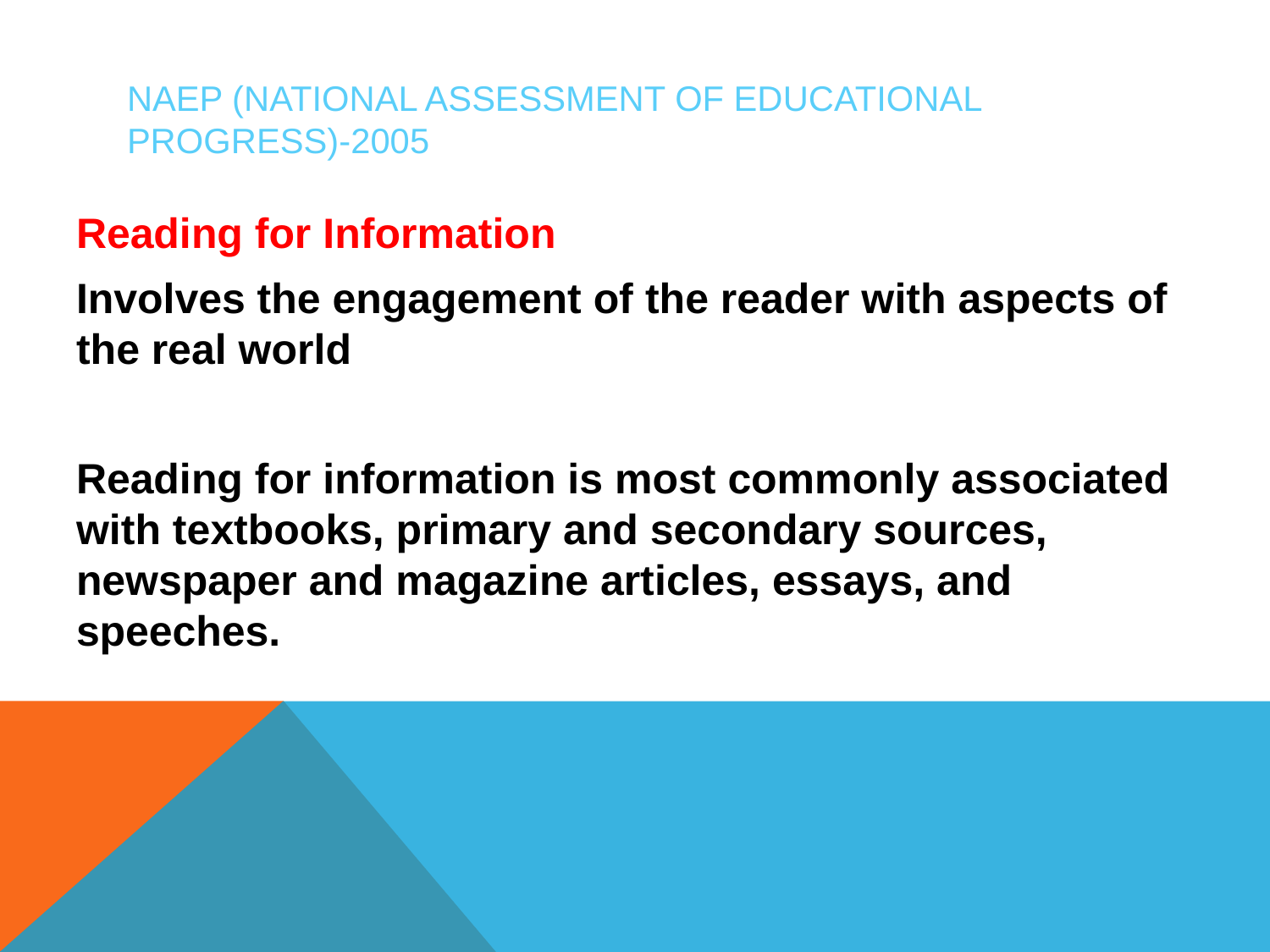

# NAEP (National Assessment of Educational Progress)-2005

Reading for Information
Involves the engagement of the reader with aspects of the real world

Reading for information is most commonly associated with textbooks, primary and secondary sources, newspaper and magazine articles, essays, and speeches.